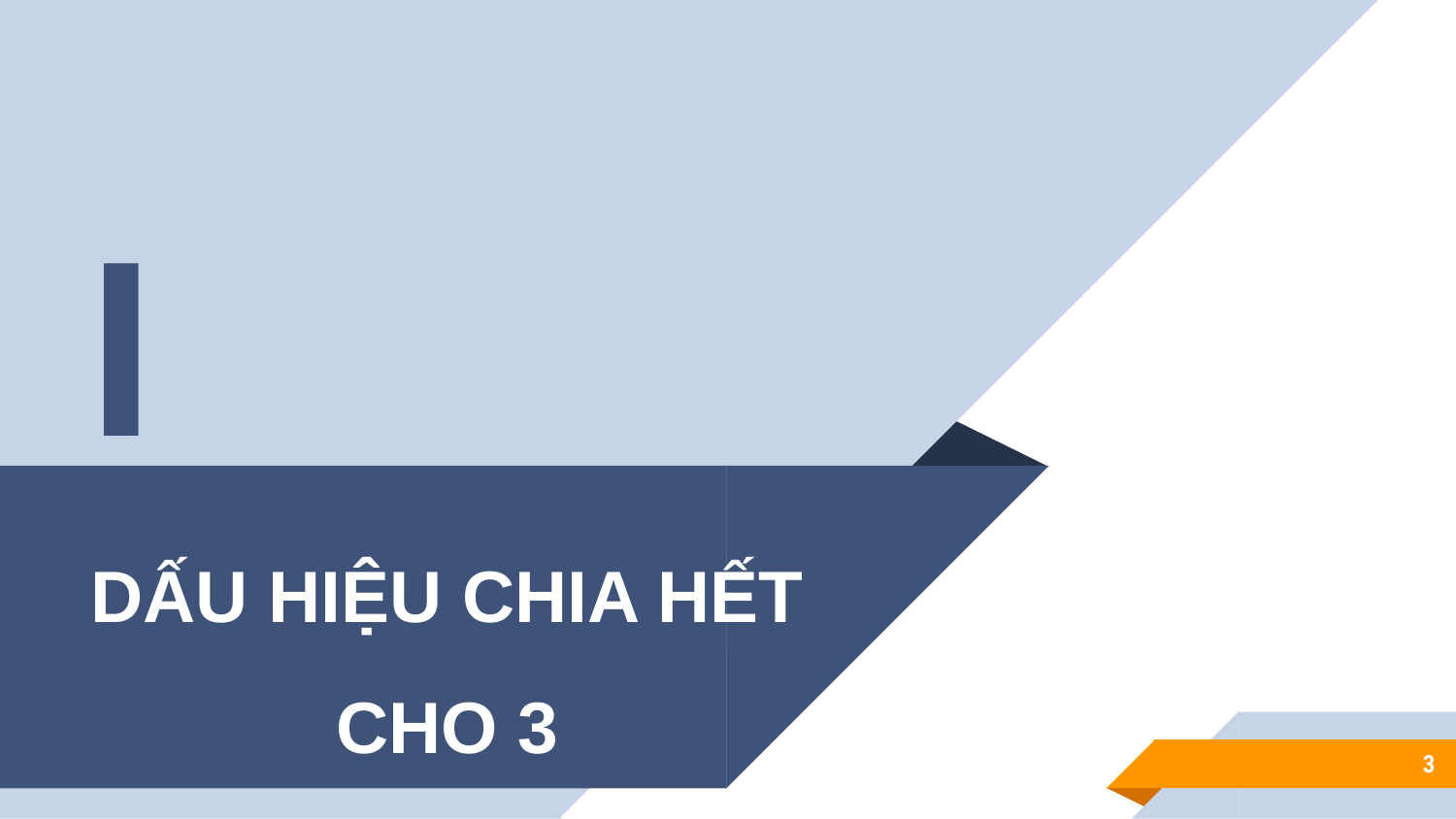

I
DẤU HIỆU CHIA HẾT CHO 3
3